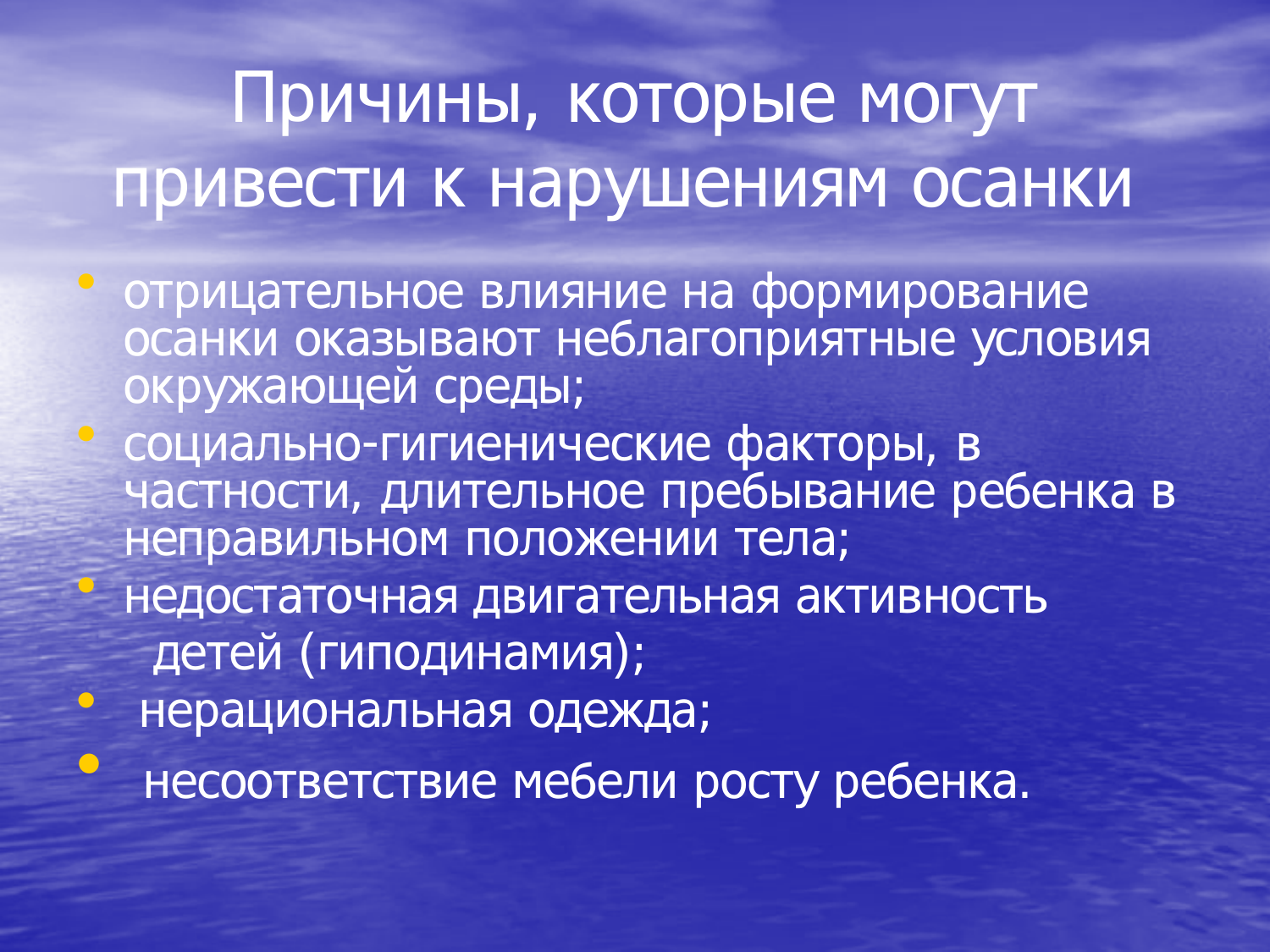

# Причины, которые могут привести к нарушениям осанки
отрицательное влияние на формирование осанки оказывают неблагоприятные условия окружающей среды;
социально-гигиенические факторы, в частности, длительное пребывание ребенка в неправильном положении тела;
недостаточная двигательная активность
     детей (гиподинамия);
 нерациональная одежда;
 несоответствие мебели росту ребенка.